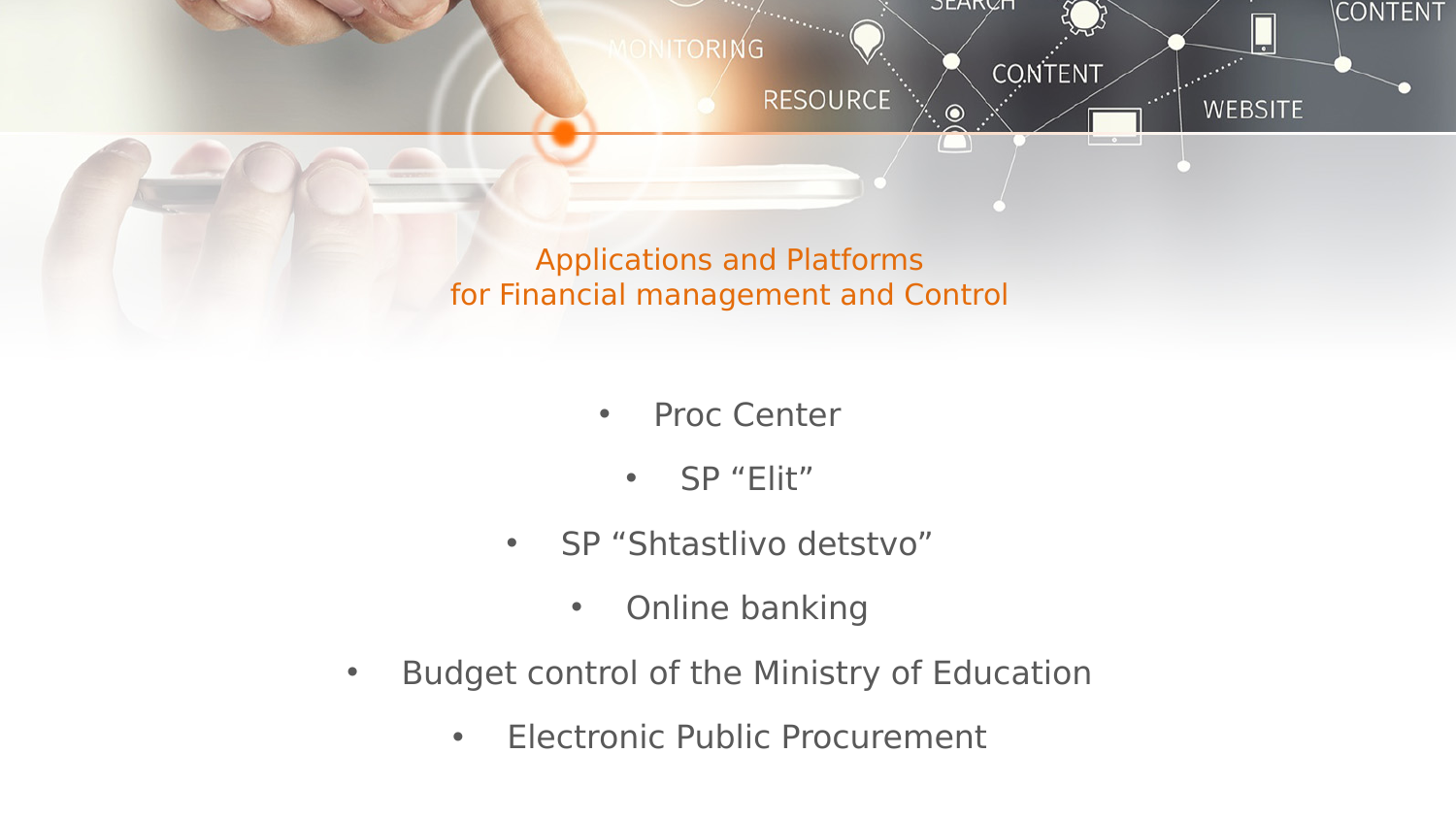

# Applications and Platforms for Financial management and Control
Proc Center
SP “Elit”
SP “Shtastlivo detstvo”
Online banking
Budget control of the Ministry of Education
Electronic Public Procurement